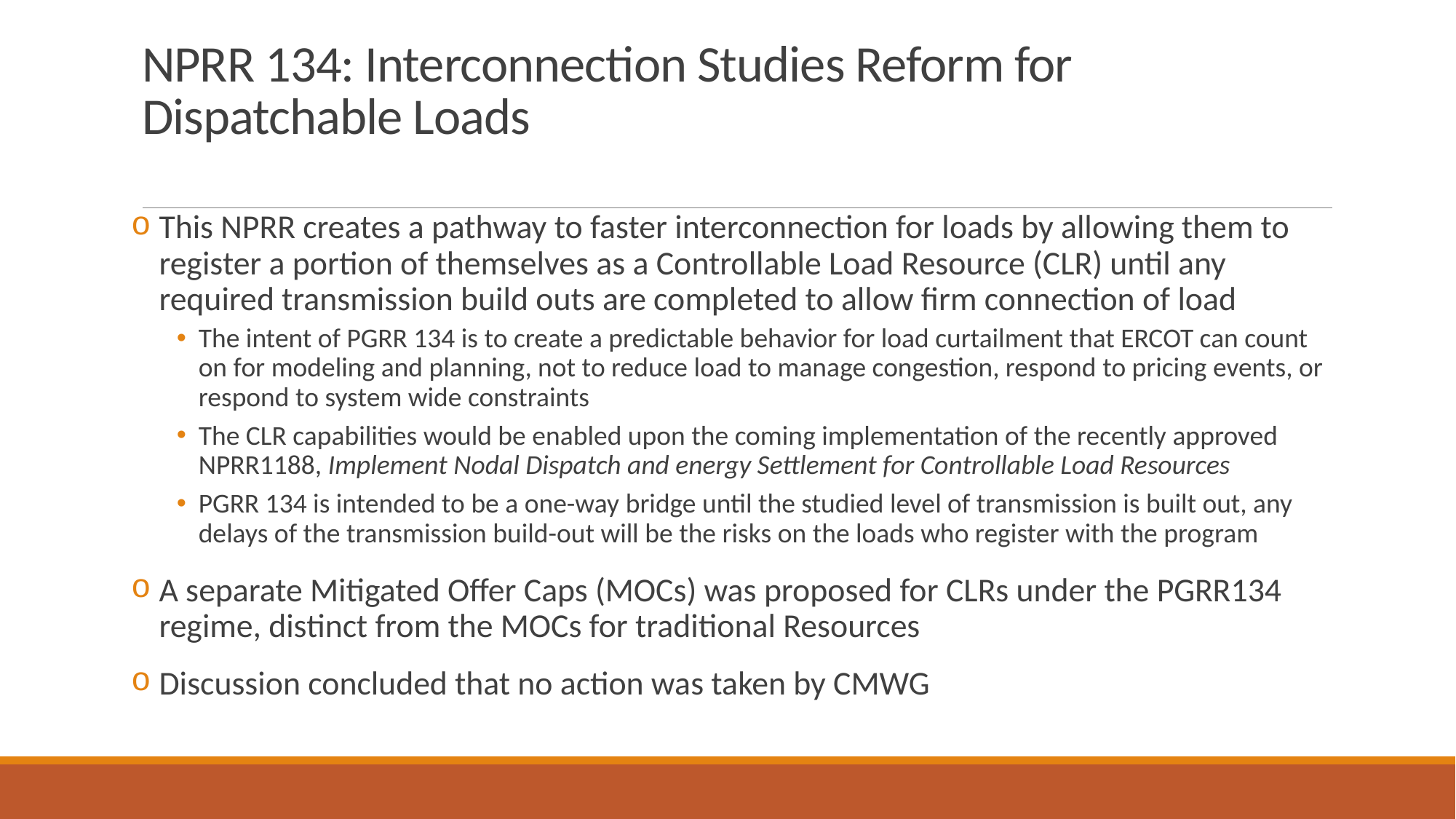

# NPRR 134: Interconnection Studies Reform for Dispatchable Loads
This NPRR creates a pathway to faster interconnection for loads by allowing them to register a portion of themselves as a Controllable Load Resource (CLR) until any required transmission build outs are completed to allow firm connection of load
The intent of PGRR 134 is to create a predictable behavior for load curtailment that ERCOT can count on for modeling and planning, not to reduce load to manage congestion, respond to pricing events, or respond to system wide constraints
The CLR capabilities would be enabled upon the coming implementation of the recently approved NPRR1188, Implement Nodal Dispatch and energy Settlement for Controllable Load Resources
PGRR 134 is intended to be a one-way bridge until the studied level of transmission is built out, any delays of the transmission build-out will be the risks on the loads who register with the program
A separate Mitigated Offer Caps (MOCs) was proposed for CLRs under the PGRR134 regime, distinct from the MOCs for traditional Resources
Discussion concluded that no action was taken by CMWG